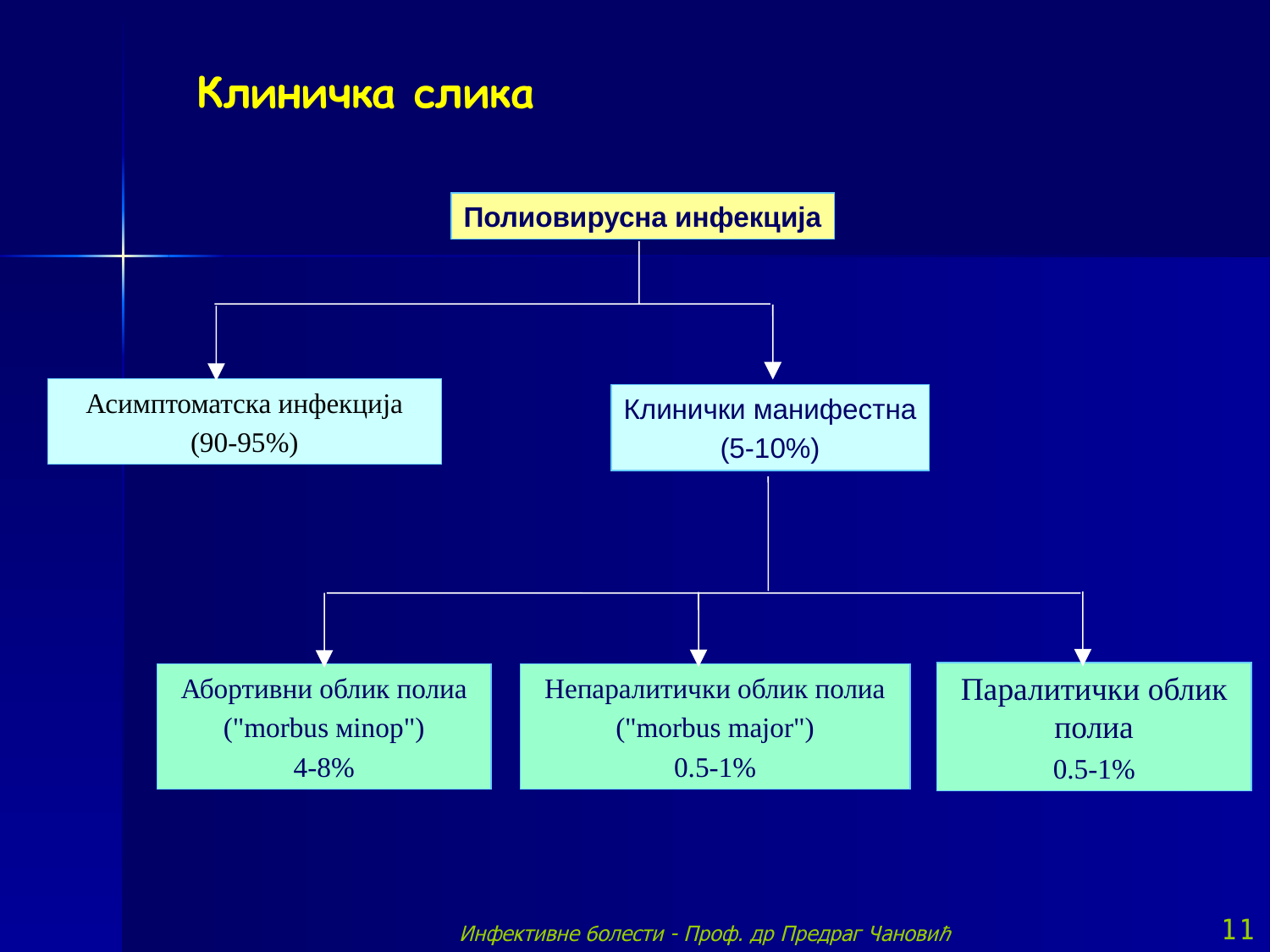

Клиничка слика
Полиовирусна инфекција

Асимптоматска инфекција
(90-95%)
Клинички манифестна
(5-10%)

Паралитички облик полиа
0.5-1%
Абортивни облик полиа
("morbus мinор")
4-8%
Непаралитички облик полиа
("morbus major")
0.5-1%
Инфективне болести - Проф. др Предраг Чановић
11